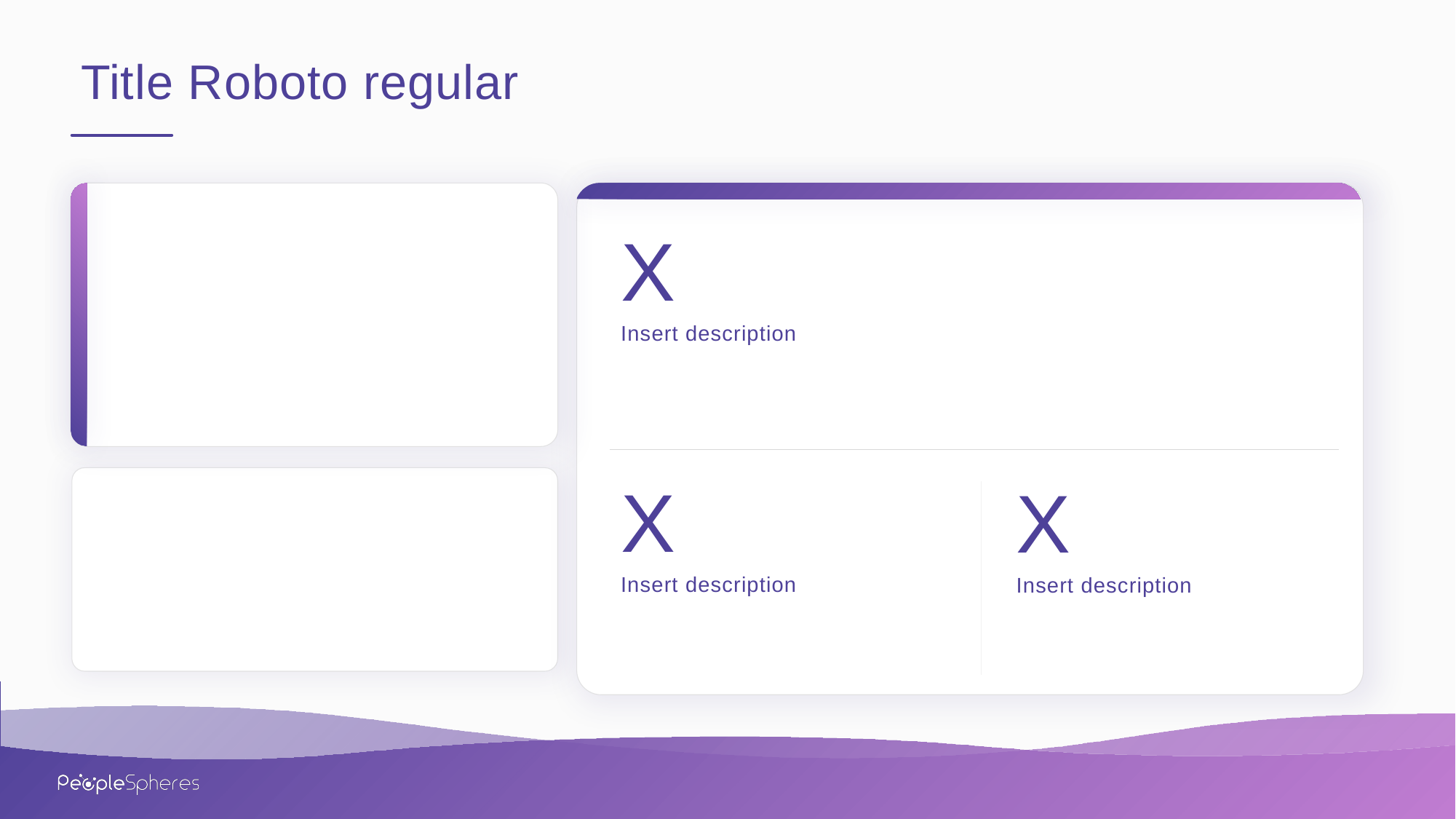

Title Roboto regular

X

Insert description

X
X
Insert description
Insert description